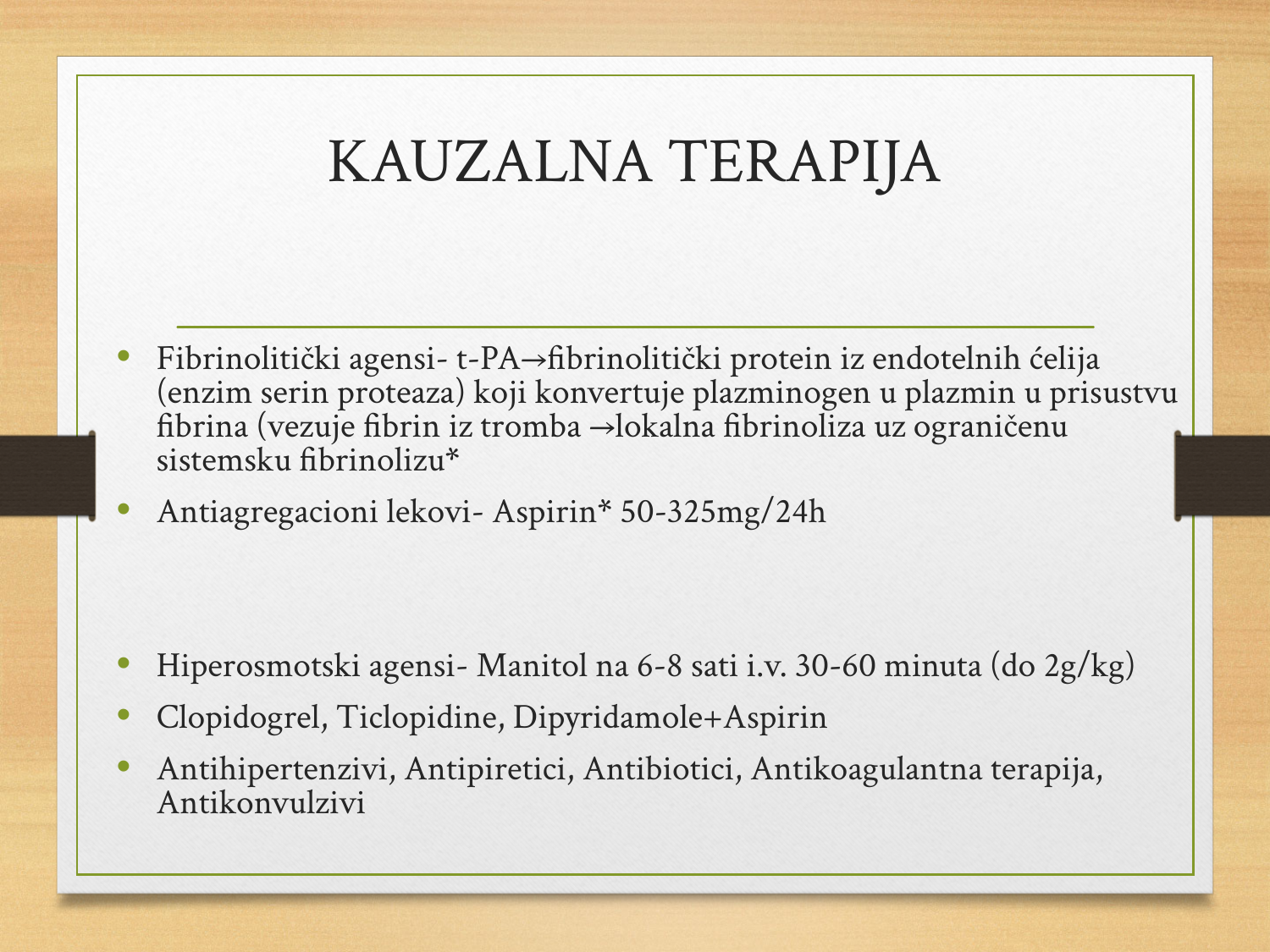

# KAUZALNA TERAPIJA
Fibrinolitički agensi- t-PA→fibrinolitički protein iz endotelnih ćelija (enzim serin proteaza) koji konvertuje plazminogen u plazmin u prisustvu fibrina (vezuje fibrin iz tromba →lokalna fibrinoliza uz ograničenu sistemsku fibrinolizu*
Antiagregacioni lekovi- Aspirin* 50-325mg/24h

Hiperosmotski agensi- Manitol na 6-8 sati i.v. 30-60 minuta (do 2g/kg)
Clopidogrel, Ticlopidine, Dipyridamole+Aspirin
Antihipertenzivi, Antipiretici, Antibiotici, Antikoagulantna terapija, Antikonvulzivi